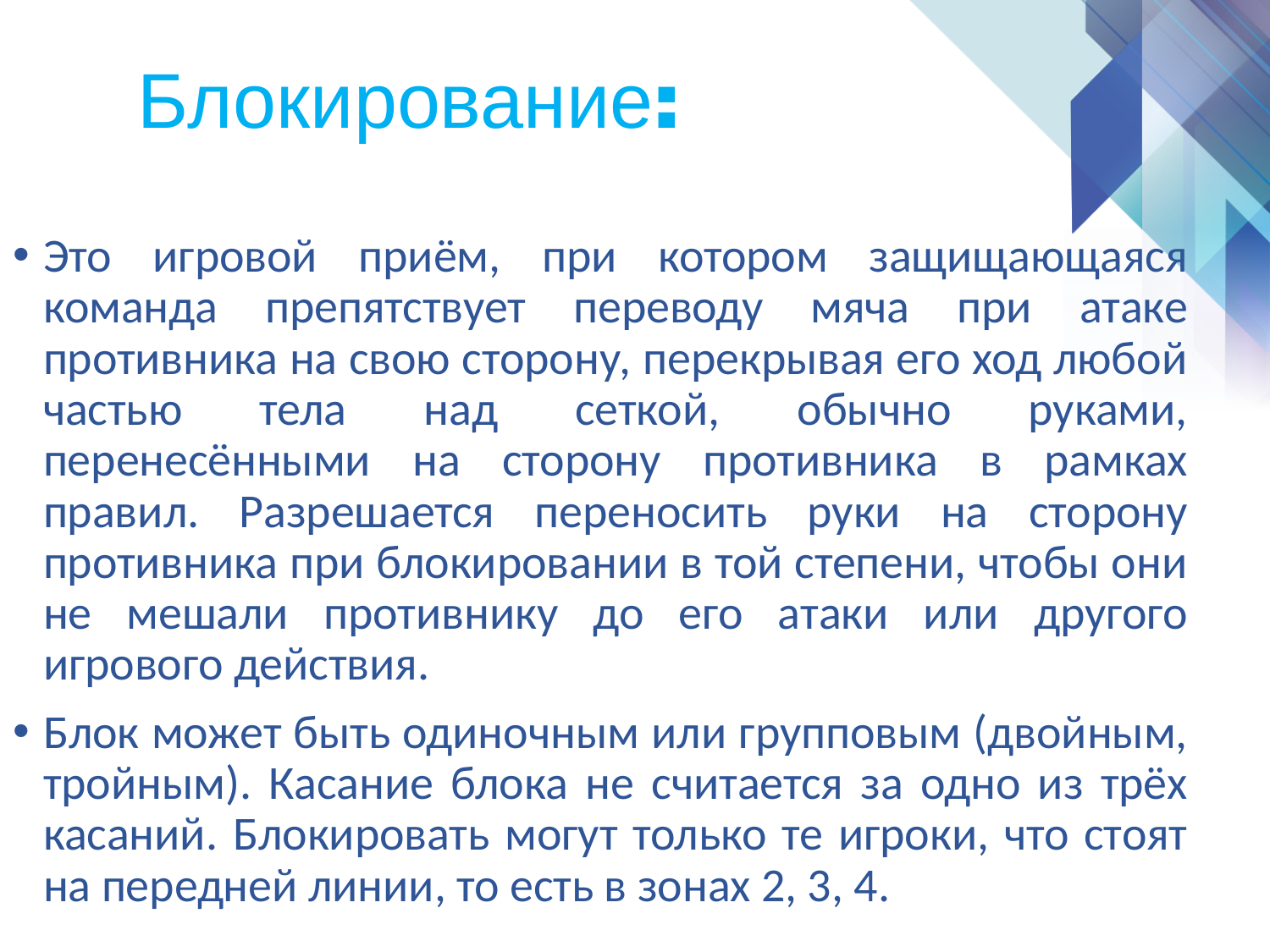

Блокирование:
# Это игровой приём, при котором защищающаяся команда препятствует переводу мяча при атаке противника на свою сторону, перекрывая его ход любой частью тела над сеткой, обычно руками, перенесёнными на сторону противника в рамках правил. Разрешается переносить руки на сторону противника при блокировании в той степени, чтобы они не мешали противнику до его атаки или другого игрового действия.
Блок может быть одиночным или групповым (двойным, тройным). Касание блока не считается за одно из трёх касаний. Блокировать могут только те игроки, что стоят на передней линии, то есть в зонах 2, 3, 4.